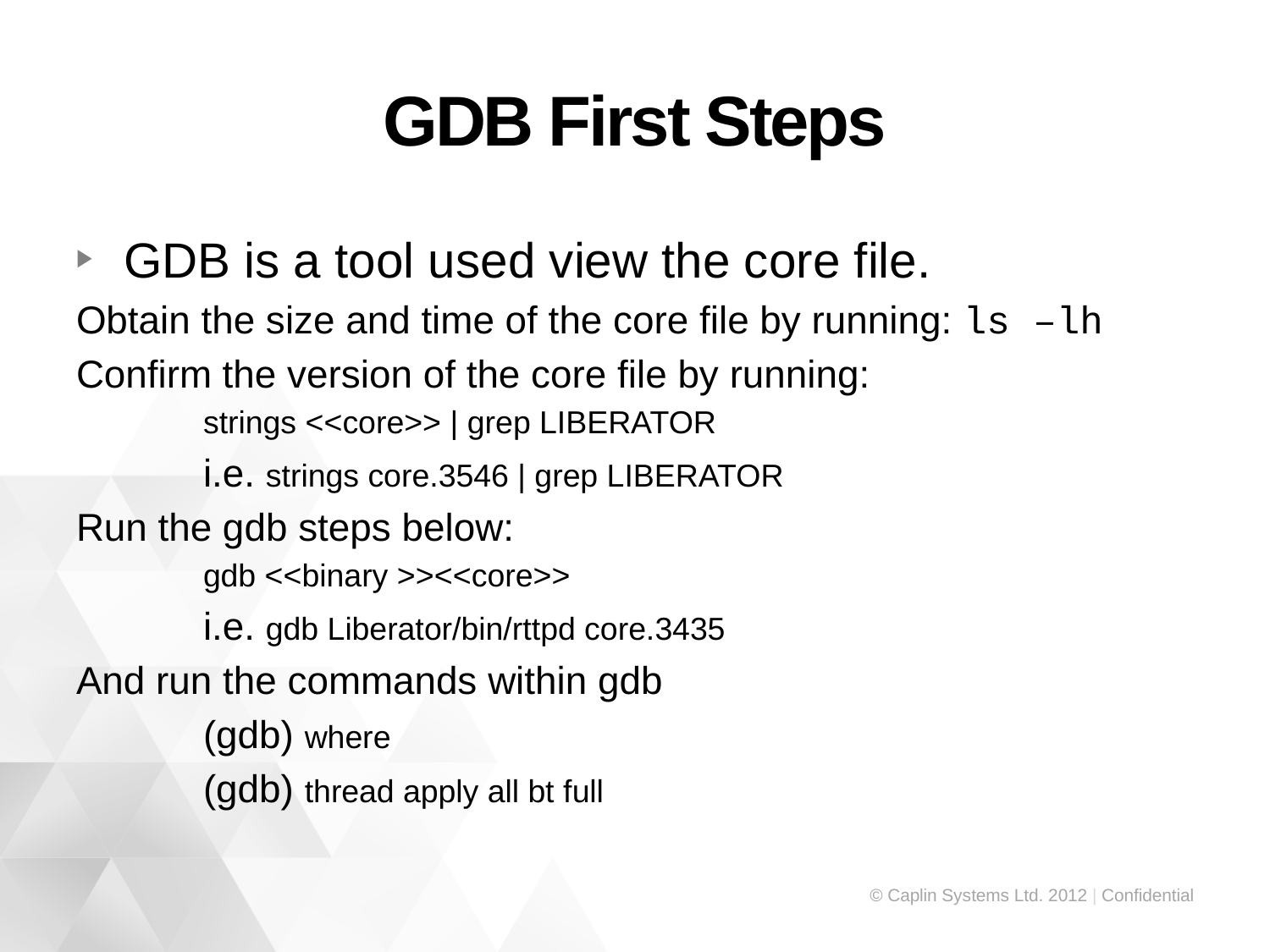

# GDB First Steps
GDB is a tool used view the core file.
Obtain the size and time of the core file by running: ls –lh
Confirm the version of the core file by running:
	strings <<core>> | grep LIBERATOR
	i.e. strings core.3546 | grep LIBERATOR
Run the gdb steps below:
	gdb <<binary >><<core>>
	i.e. gdb Liberator/bin/rttpd core.3435
And run the commands within gdb
	(gdb) where
	(gdb) thread apply all bt full